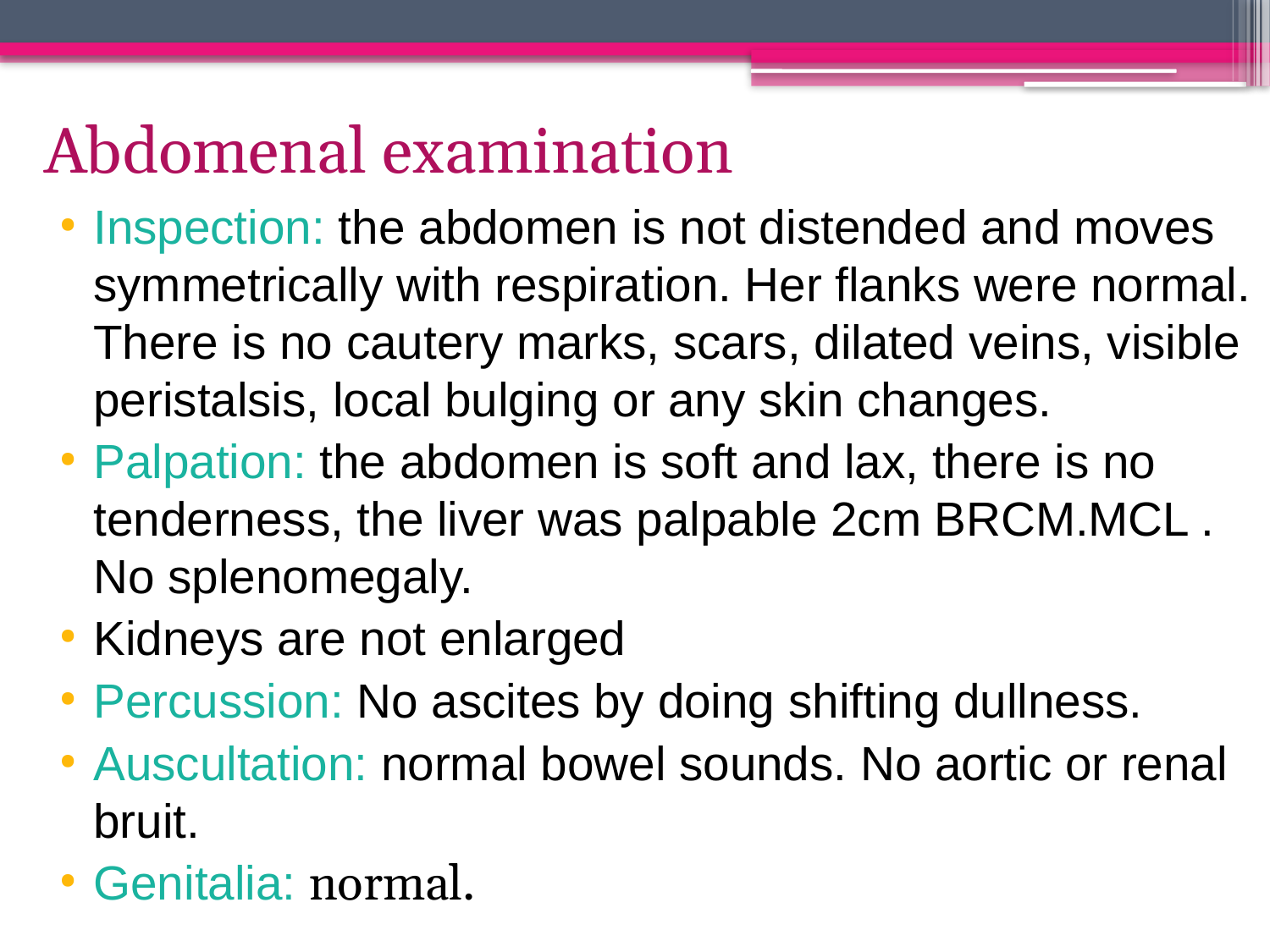

# Abdomenal examination
Inspection: the abdomen is not distended and moves symmetrically with respiration. Her flanks were normal. There is no cautery marks, scars, dilated veins, visible peristalsis, local bulging or any skin changes.
Palpation: the abdomen is soft and lax, there is no tenderness, the liver was palpable 2cm BRCM.MCL . No splenomegaly.
Kidneys are not enlarged
Percussion: No ascites by doing shifting dullness.
Auscultation: normal bowel sounds. No aortic or renal bruit.
Genitalia: normal.